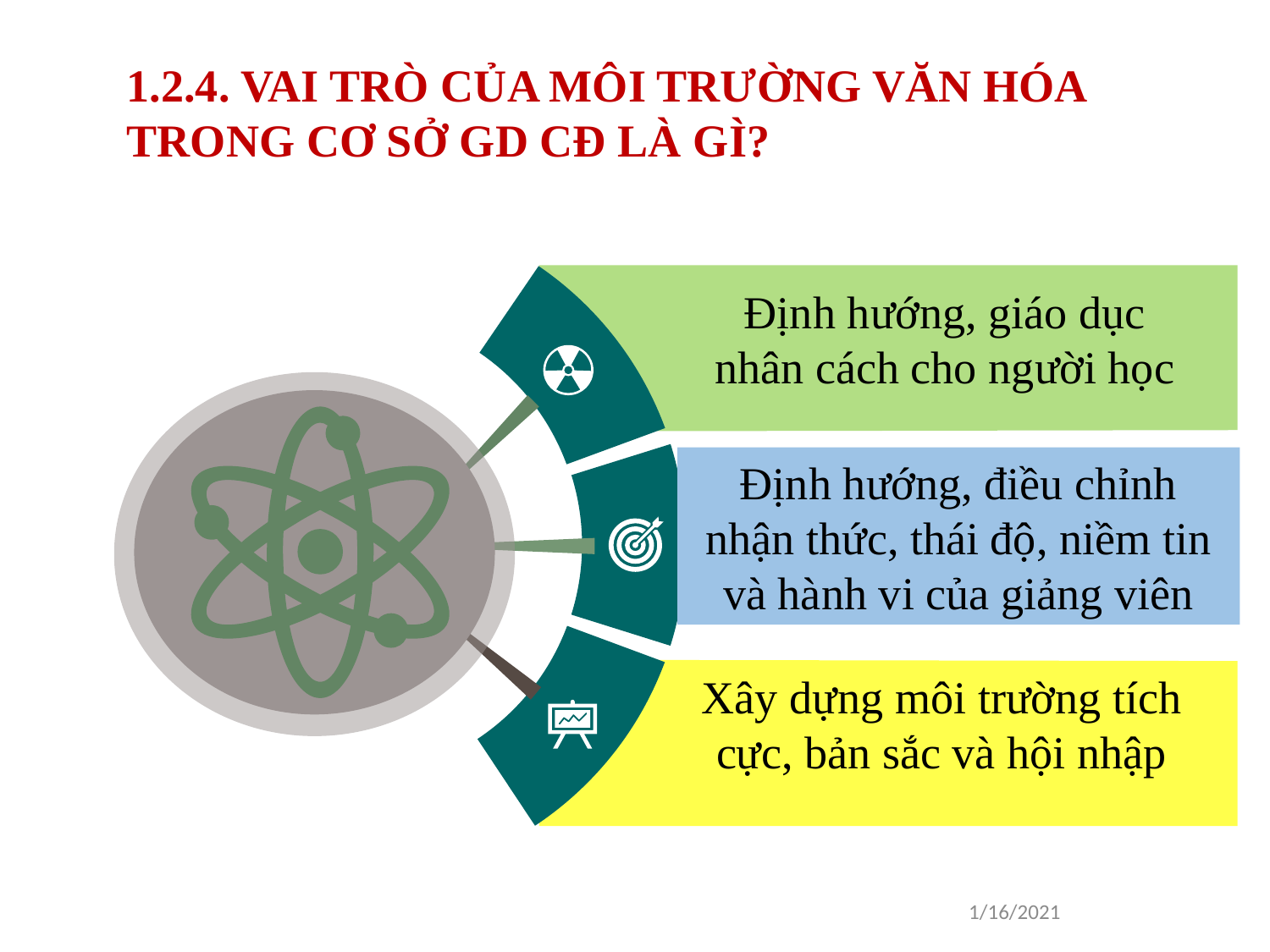

1.2.4. VAI TRÒ CỦA MÔI TRƯỜNG VĂN HÓA TRONG CƠ SỞ GD CĐ LÀ GÌ?

Định hướng, giáo dục nhân cách cho người học

Định hướng, điều chỉnh nhận thức, thái độ, niềm tin và hành vi của giảng viên

Xây dựng môi trường tích cực, bản sắc và hội nhập

1/16/2021